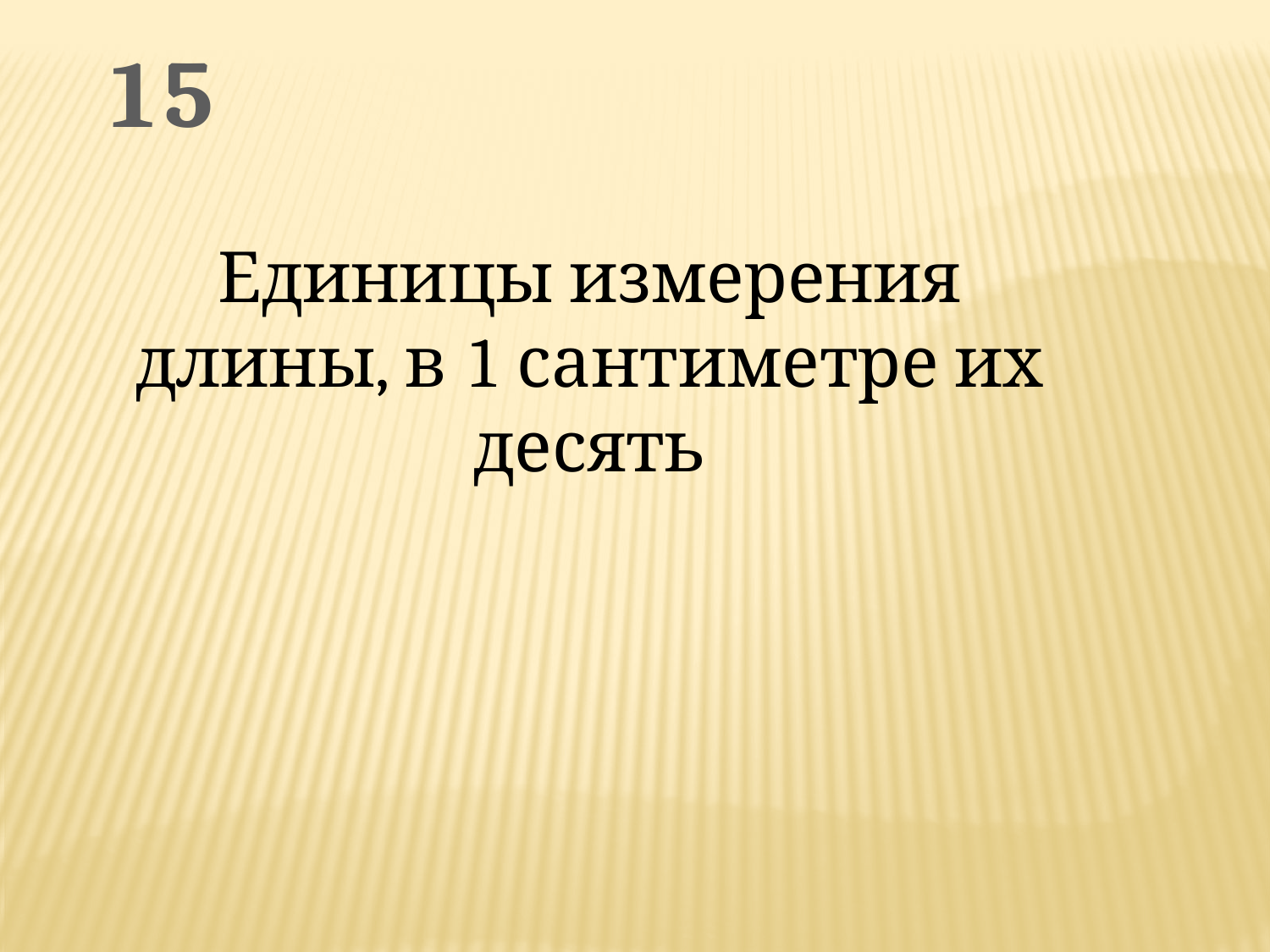

15
Единицы измерения длины, в 1 сантиметре их десять